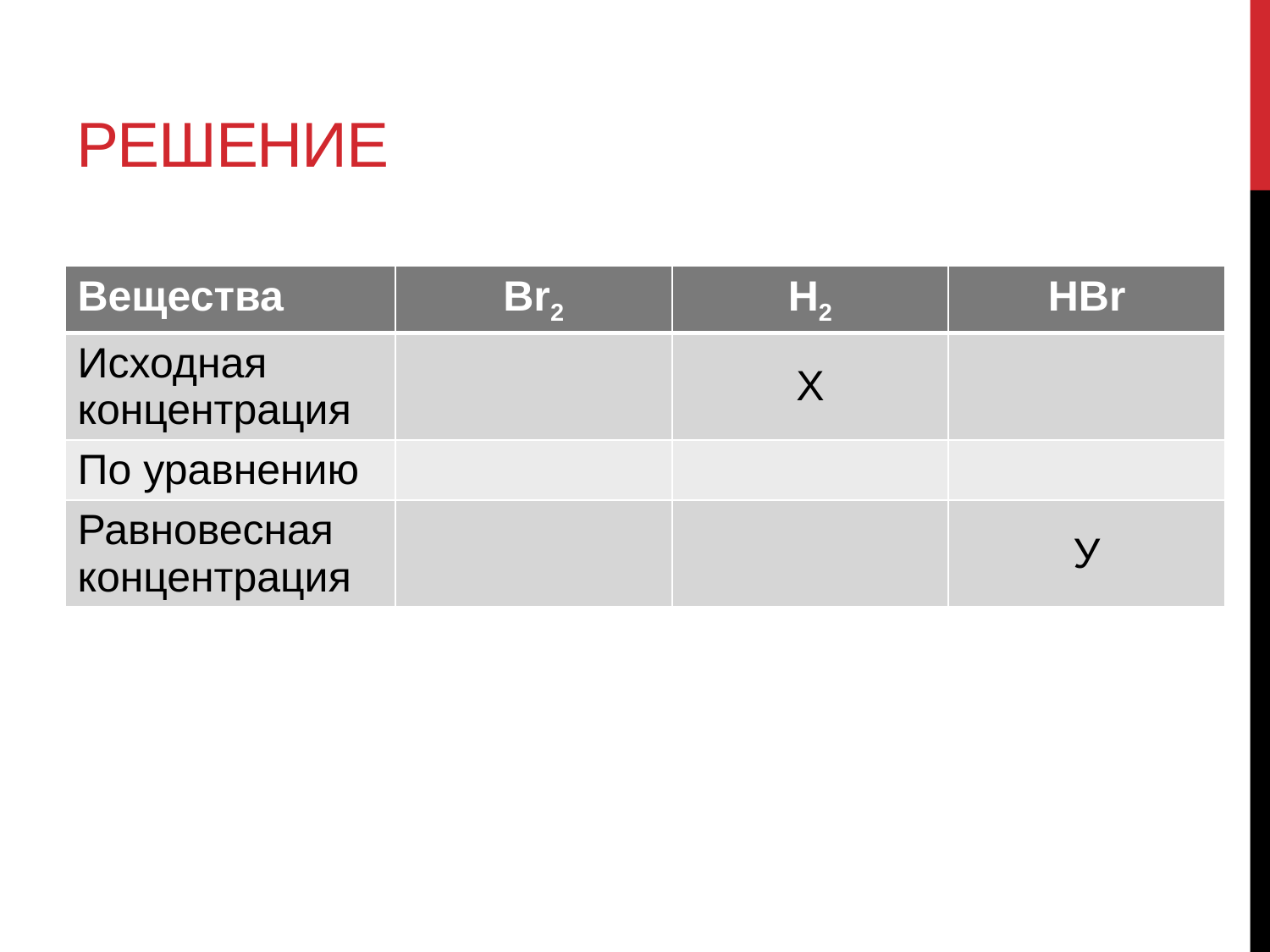

# решение
| Вещества | Br2 | Н2 | НBr |
| --- | --- | --- | --- |
| Исходная концентрация |  | Х |  |
| По уравнению |  |  |  |
| Равновесная концентрация |  |  | У |